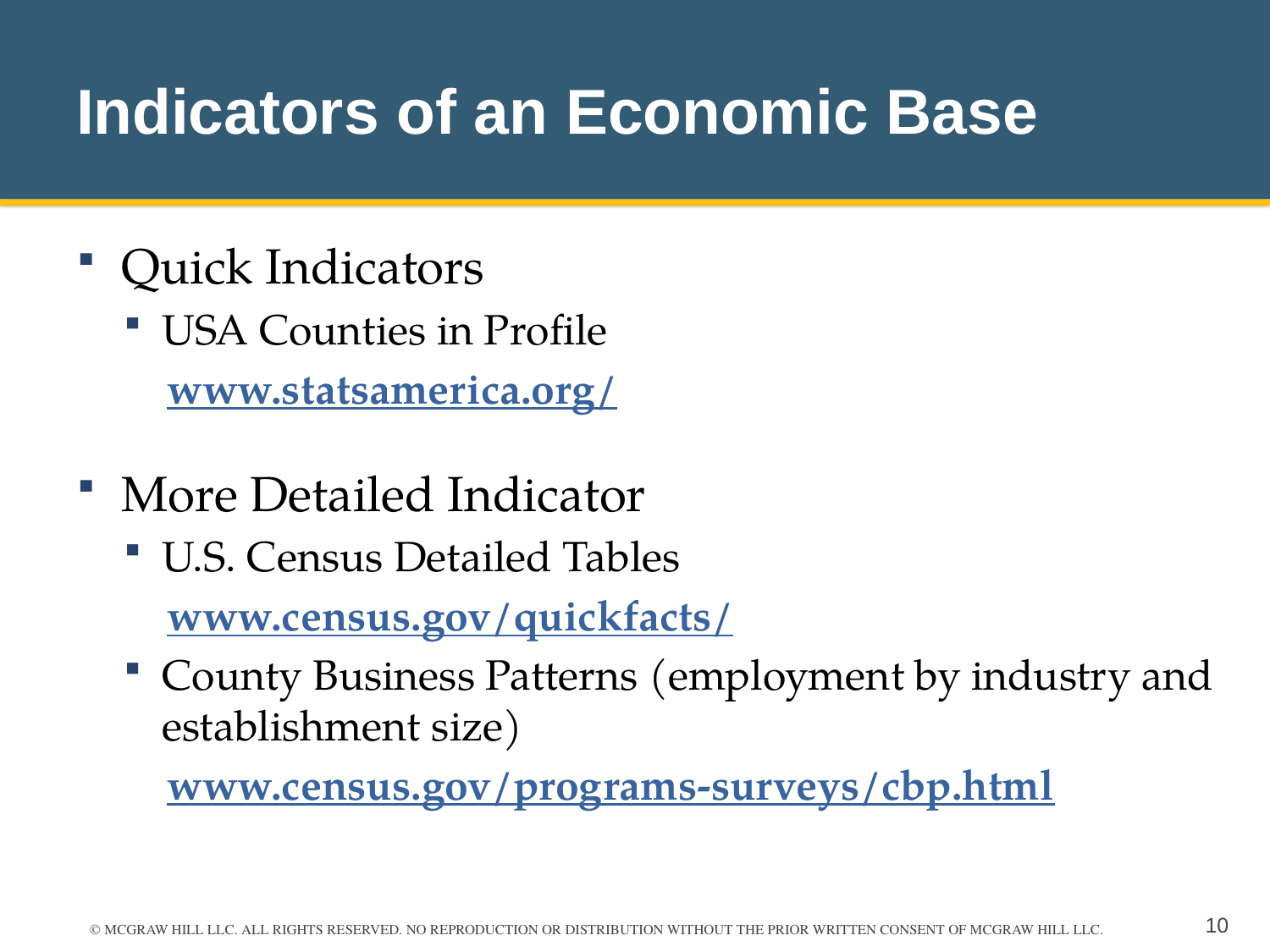

# Indicators of an Economic Base
Quick Indicators
USA Counties in Profile
www.statsamerica.org/

More Detailed Indicator
U.S. Census Detailed Tables
www.census.gov/quickfacts/
County Business Patterns (employment by industry and establishment size)
www.census.gov/programs-surveys/cbp.html

© MCGRAW HILL LLC. ALL RIGHTS RESERVED. NO REPRODUCTION OR DISTRIBUTION WITHOUT THE PRIOR WRITTEN CONSENT OF MCGRAW HILL LLC.
10